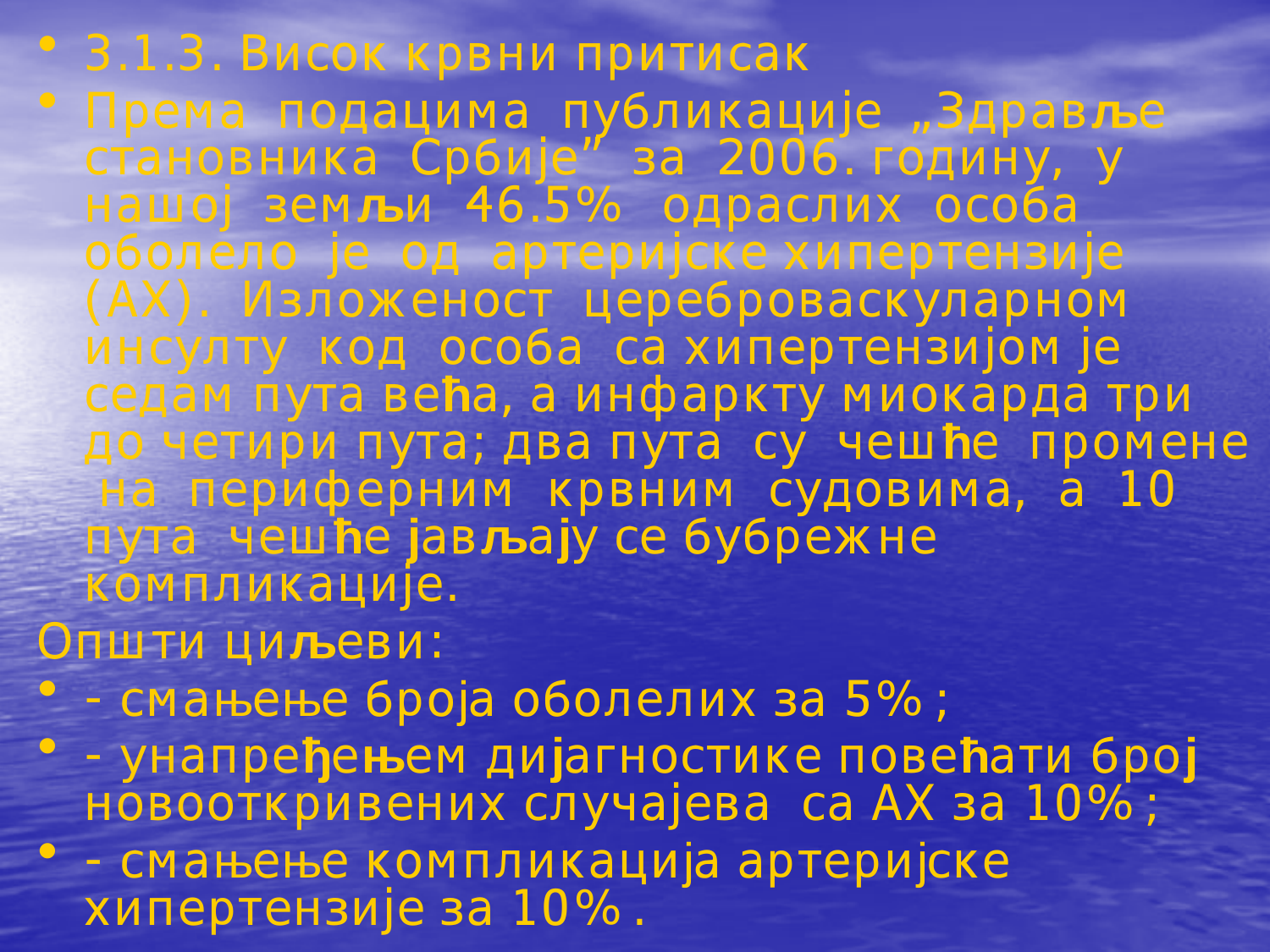

3.1.3. Висок крвни притисак
Према  подацима  публикације  „Здравље  становника  Србије”  за  2006. годину,  у   нашој  земљи  46.5%  одраслих  особа  оболело  је  од  артеријске хипертензије  (АХ).  Изложеност  цереброваскуларном  инсулту  код  особа  са хипертензијом је седам пута већа, а инфаркту миокарда три до четири пута; два пута  су  чешће  промене  на  периферним  крвним  судовима,  а  10  пута  чешће јављају се бубрежне компликације.
Општи циљеви:
- смањење броја оболелих за 5%;
- унапређењем дијагностике повећати број новооткривених случајева  са АХ за 10%;
- смањење компликација артеријске хипертензије за 10%.